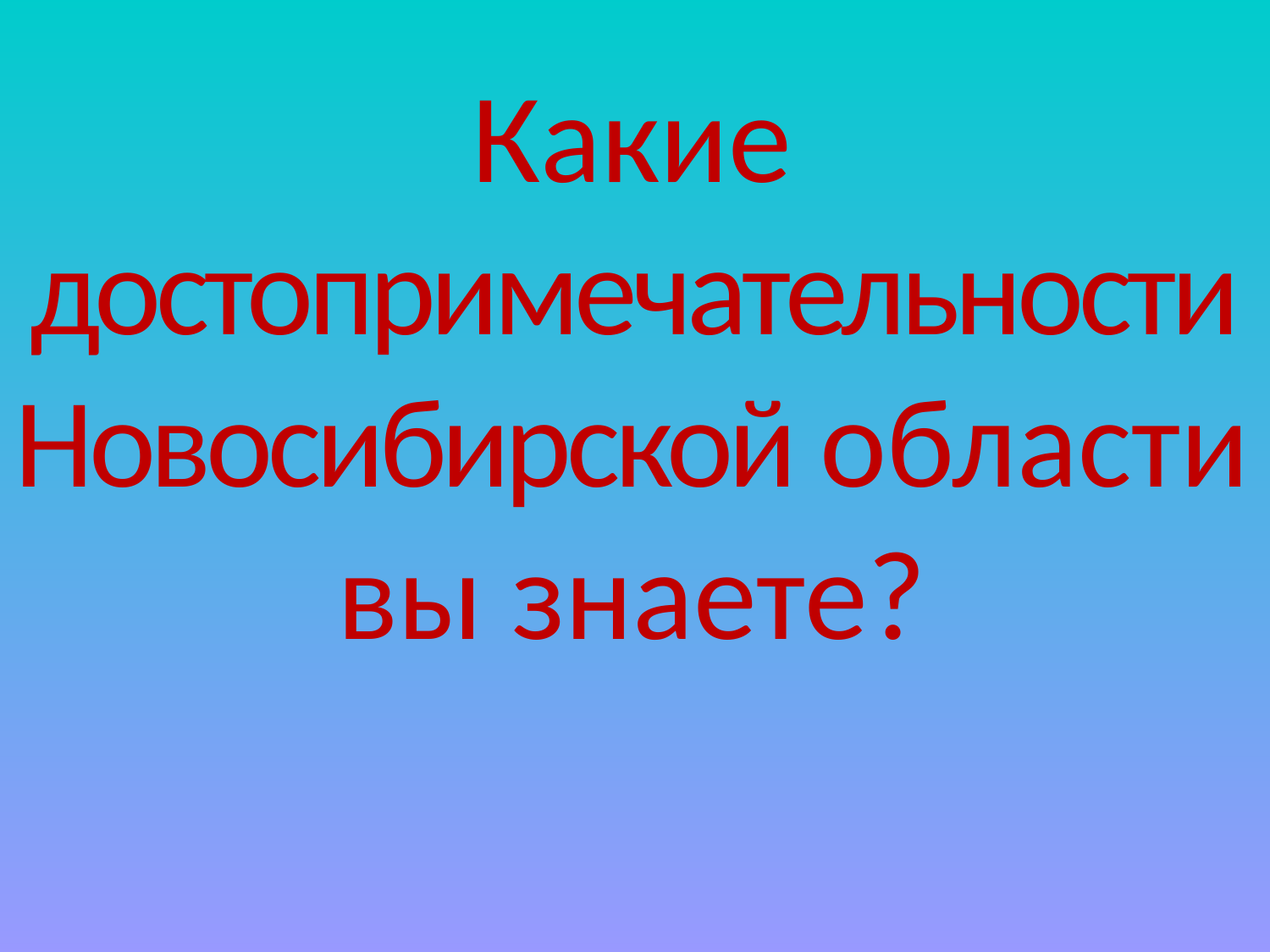

# Какие достопримечательности Новосибирской области вы знаете?